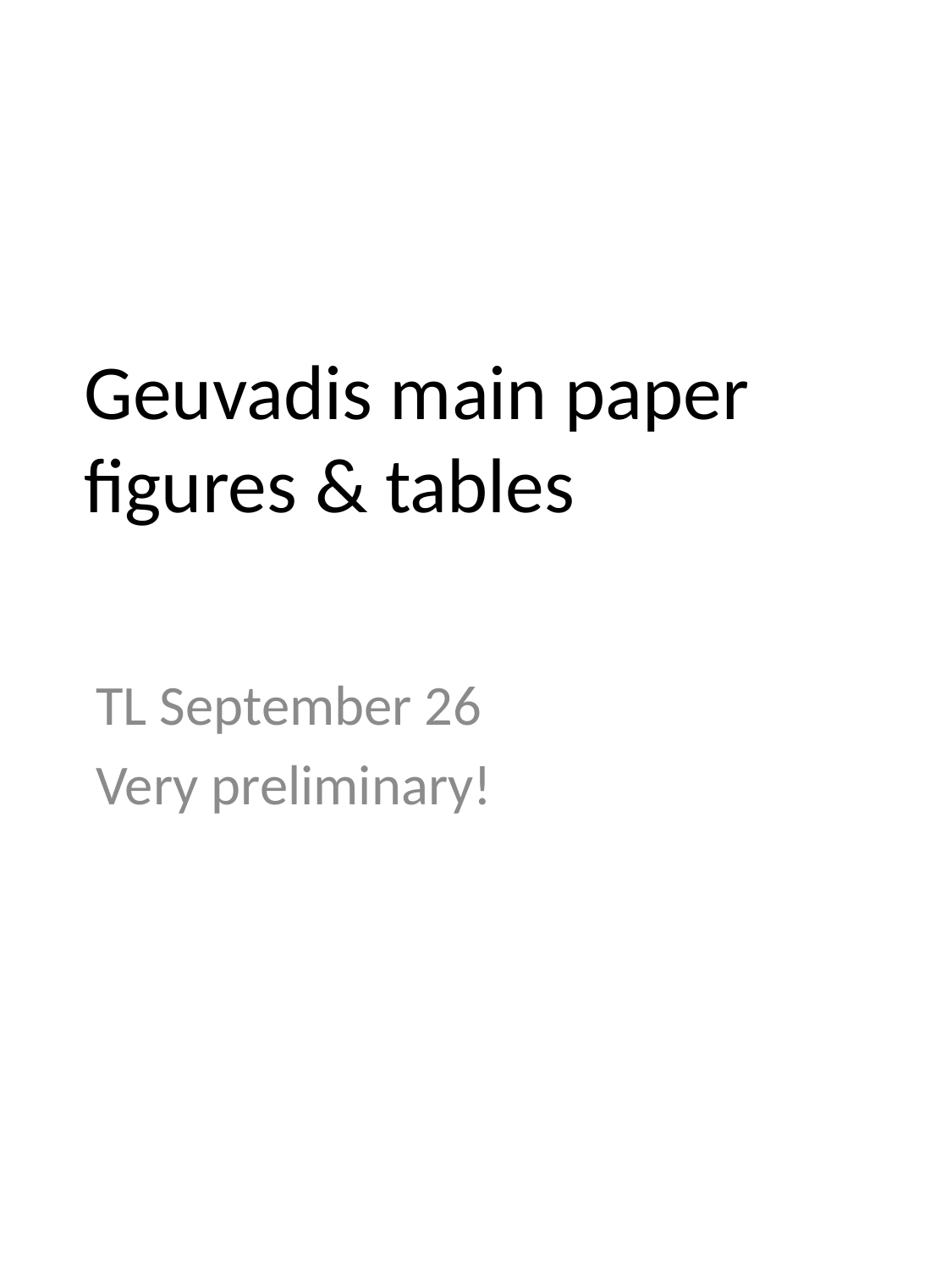

# Geuvadis main paper figures & tables
TL September 26
Very preliminary!